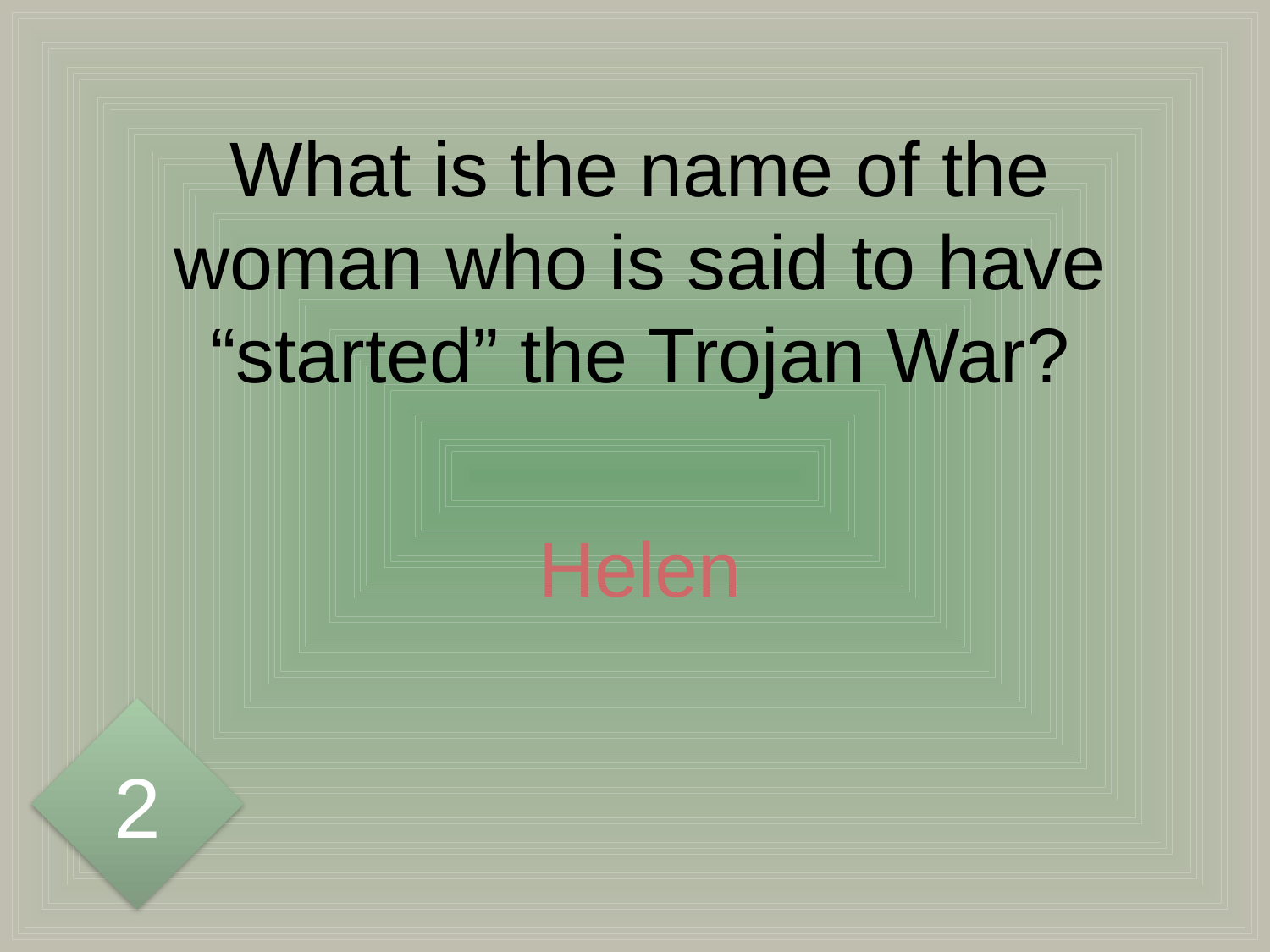

# What is the name of the woman who is said to have “started” the Trojan War?
Helen
2